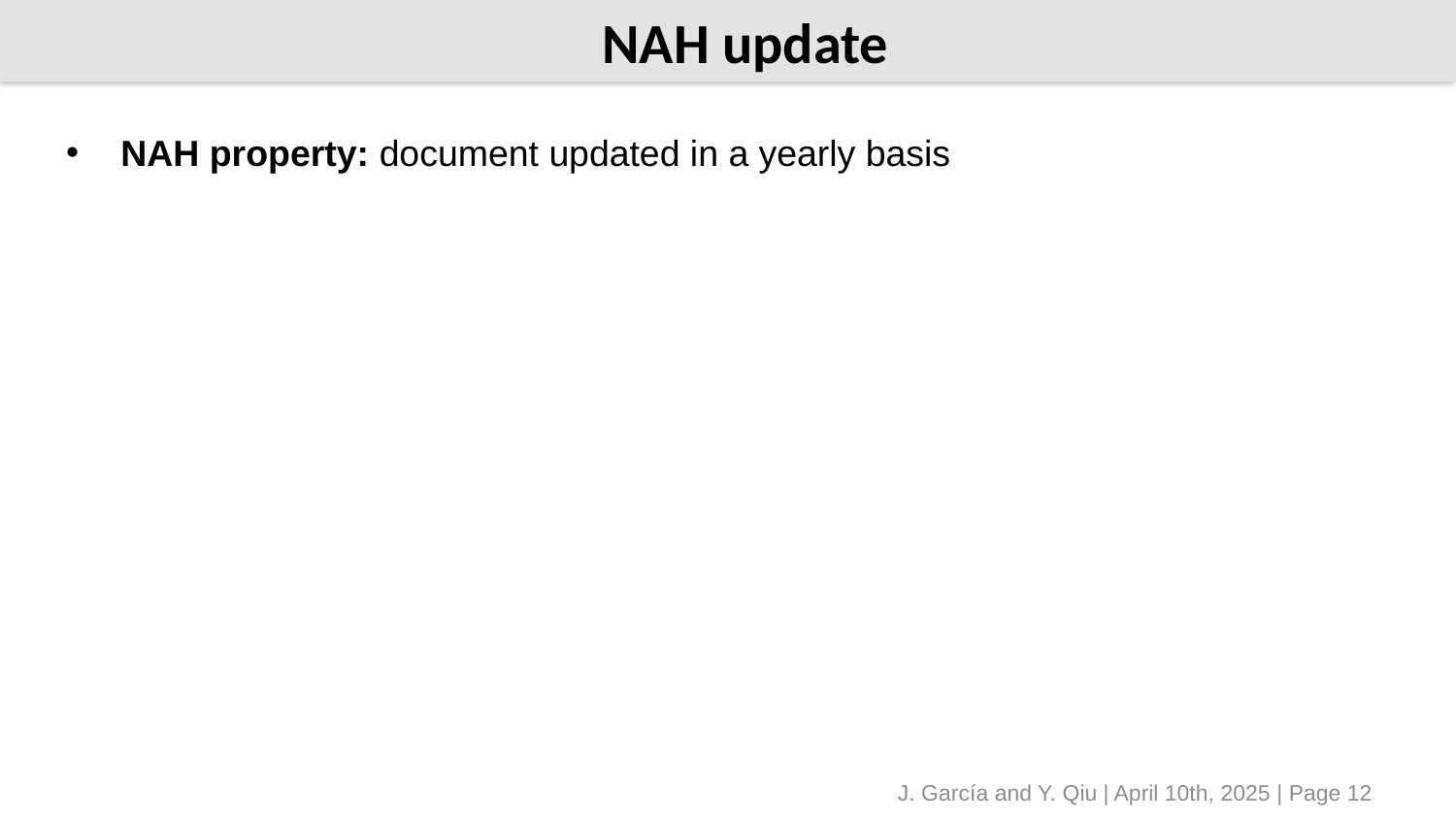

# NAH update
NAH property: document updated in a yearly basis

J. García and Y. Qiu | April 10th, 2025 | Page 12